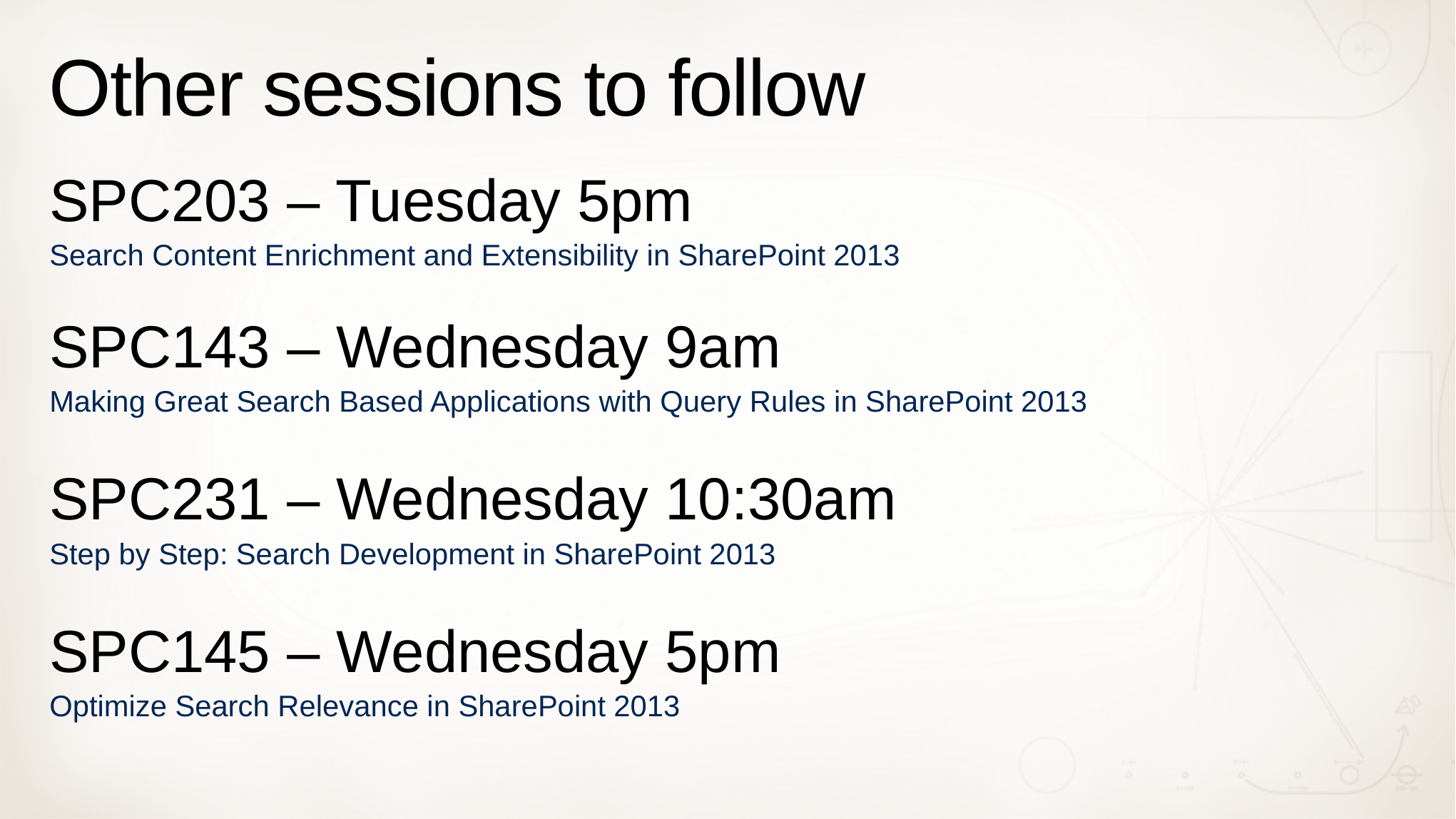

# Other sessions to follow
SPC203 – Tuesday 5pm
Search Content Enrichment and Extensibility in SharePoint 2013
SPC143 – Wednesday 9am
Making Great Search Based Applications with Query Rules in SharePoint 2013

SPC231 – Wednesday 10:30am
Step by Step: Search Development in SharePoint 2013

SPC145 – Wednesday 5pm
Optimize Search Relevance in SharePoint 2013